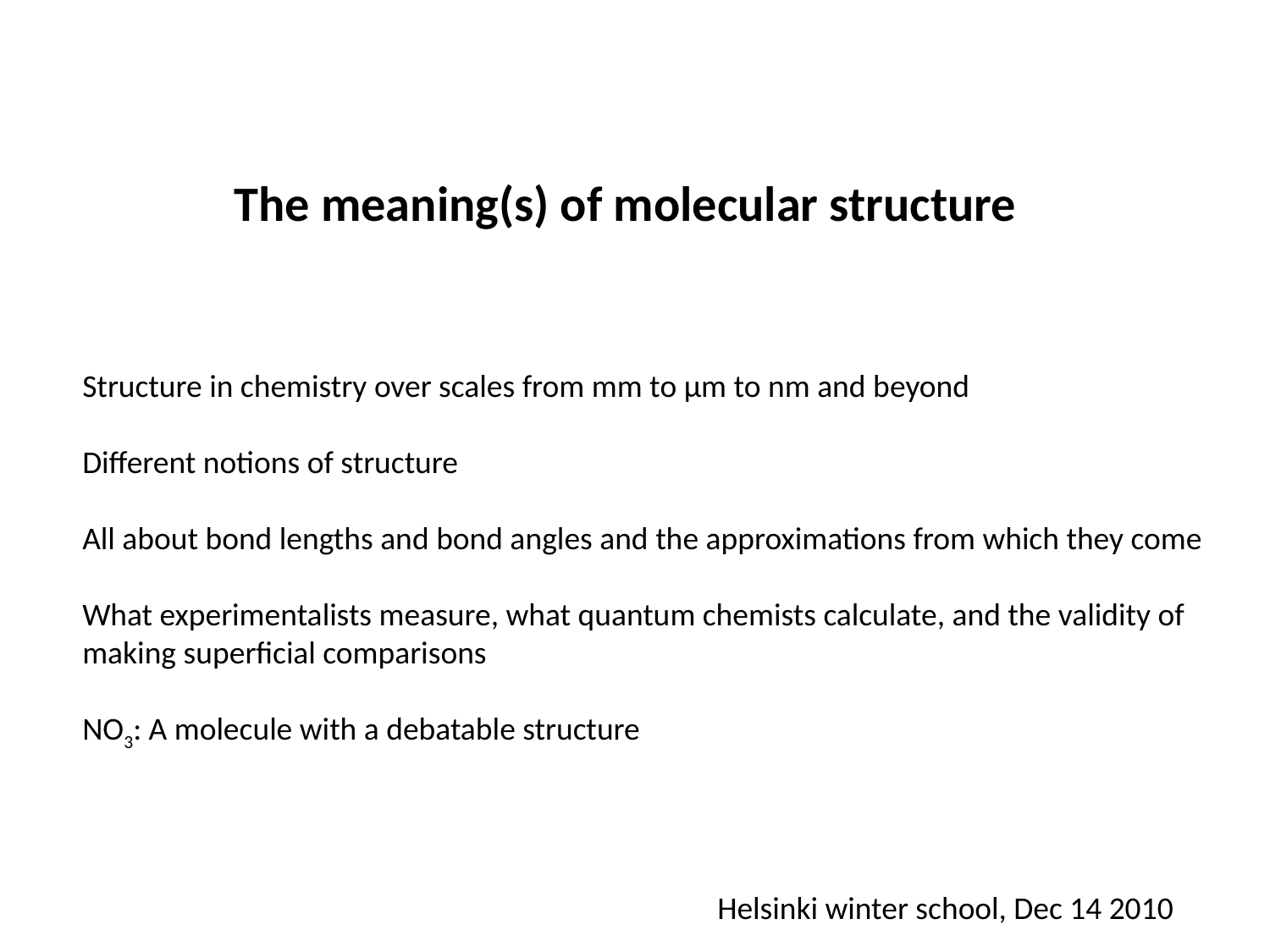

The meaning(s) of molecular structure
Structure in chemistry over scales from mm to μm to nm and beyond

Different notions of structure

All about bond lengths and bond angles and the approximations from which they come

What experimentalists measure, what quantum chemists calculate, and the validity of
making superficial comparisons

NO3: A molecule with a debatable structure
Helsinki winter school, Dec 14 2010